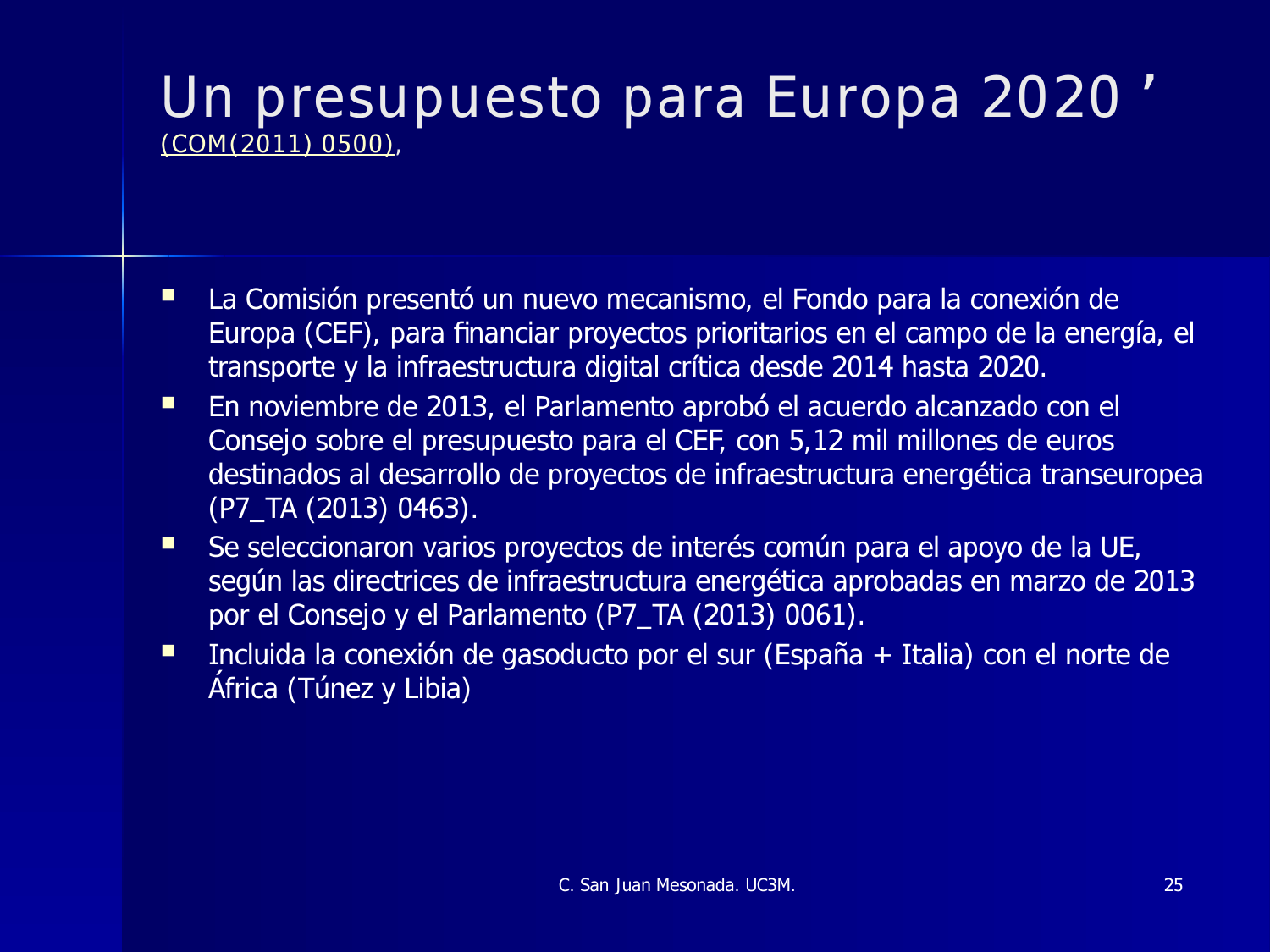

# Un presupuesto para Europa 2020 ’(COM(2011) 0500),
La Comisión presentó un nuevo mecanismo, el Fondo para la conexión de Europa (CEF), para financiar proyectos prioritarios en el campo de la energía, el transporte y la infraestructura digital crítica desde 2014 hasta 2020.
En noviembre de 2013, el Parlamento aprobó el acuerdo alcanzado con el Consejo sobre el presupuesto para el CEF, con 5,12 mil millones de euros destinados al desarrollo de proyectos de infraestructura energética transeuropea (P7_TA (2013) 0463).
Se seleccionaron varios proyectos de interés común para el apoyo de la UE, según las directrices de infraestructura energética aprobadas en marzo de 2013 por el Consejo y el Parlamento (P7_TA (2013) 0061).
Incluida la conexión de gasoducto por el sur (España + Italia) con el norte de África (Túnez y Libia)
C. San Juan Mesonada. UC3M.
25